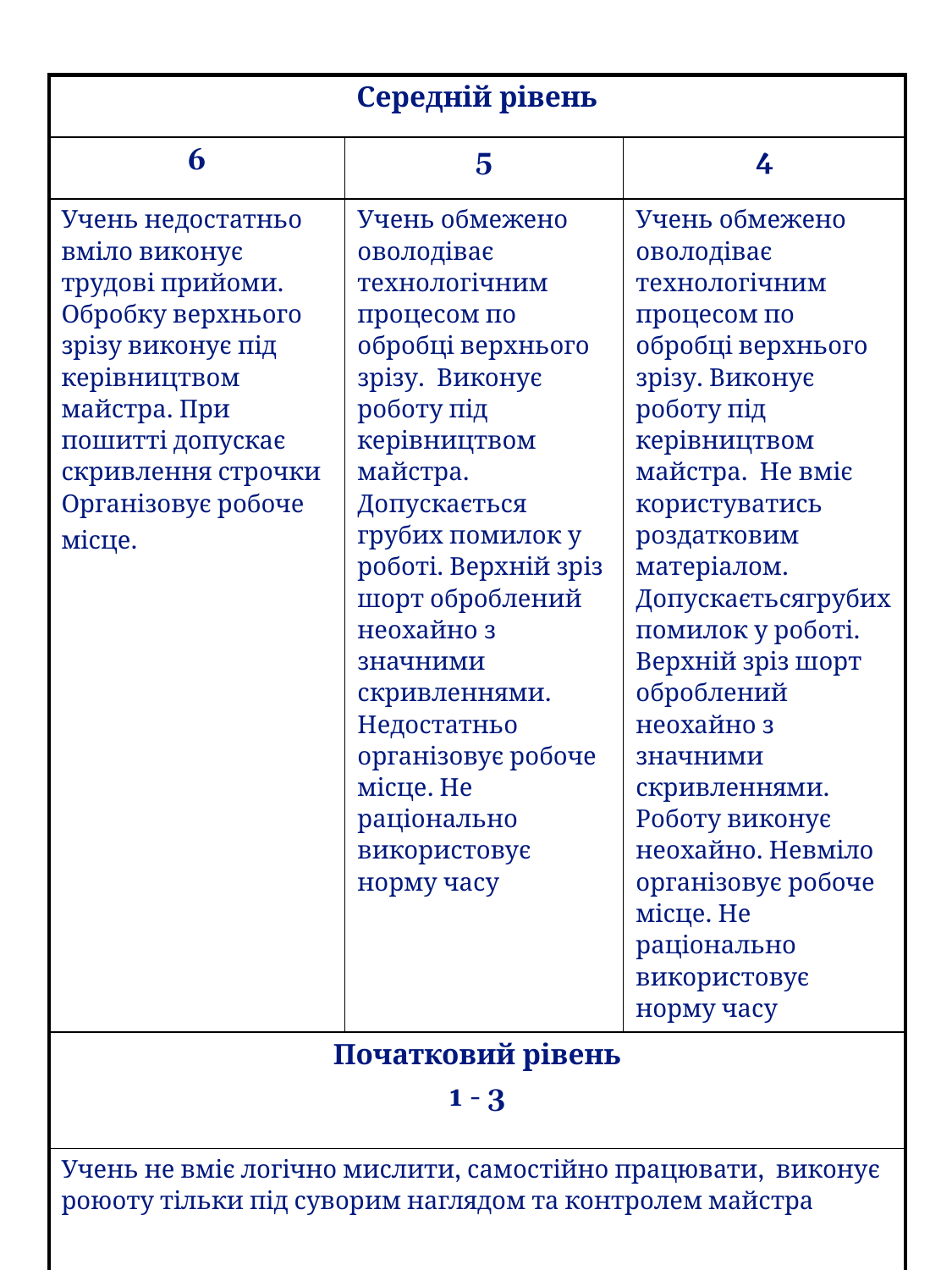

| Середній рівень |  |  |
| --- | --- | --- |
| 6 | 5 | 4 |
| Учень недостатньо вміло виконує трудові прийоми. Обробку верхнього зрізу виконує під керівництвом майстра. При пошитті допускає скривлення строчки Організовує робоче місце. | Учень обмежено оволодіває технологічним процесом по обробці верхнього зрізу. Виконує роботу під керівництвом майстра. Допускається грубих помилок у роботі. Верхній зріз шорт оброблений неохайно з значними скривленнями. Недостатньо організовує робоче місце. Не раціонально використовує норму часу | Учень обмежено оволодіває технологічним процесом по обробці верхнього зрізу. Виконує роботу під керівництвом майстра. Не вміє користуватись роздатковим матеріалом. Допускаєтьсягрубих помилок у роботі. Верхній зріз шорт оброблений неохайно з значними скривленнями. Роботу виконує неохайно. Невміло організовує робоче місце. Не раціонально використовує норму часу |
| Початковий рівень 1 - 3 |  |  |
| Учень не вміє логічно мислити, самостійно працювати, виконує роюоту тільки під суворим наглядом та контролем майстра |  |  |